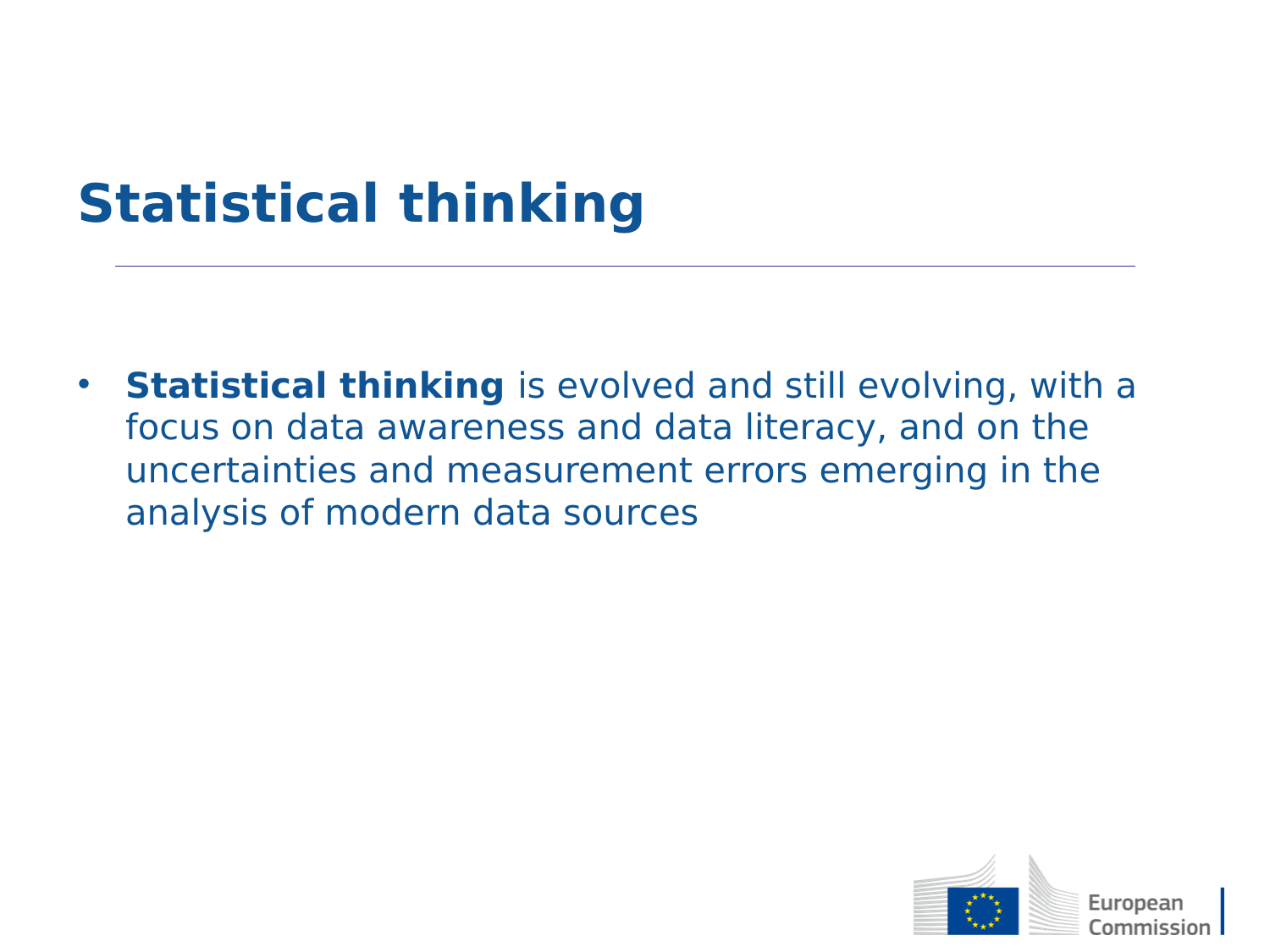

# Statistical thinking
Statistical thinking is evolved and still evolving, with a focus on data awareness and data literacy, and on the uncertainties and measurement errors emerging in the analysis of modern data sources